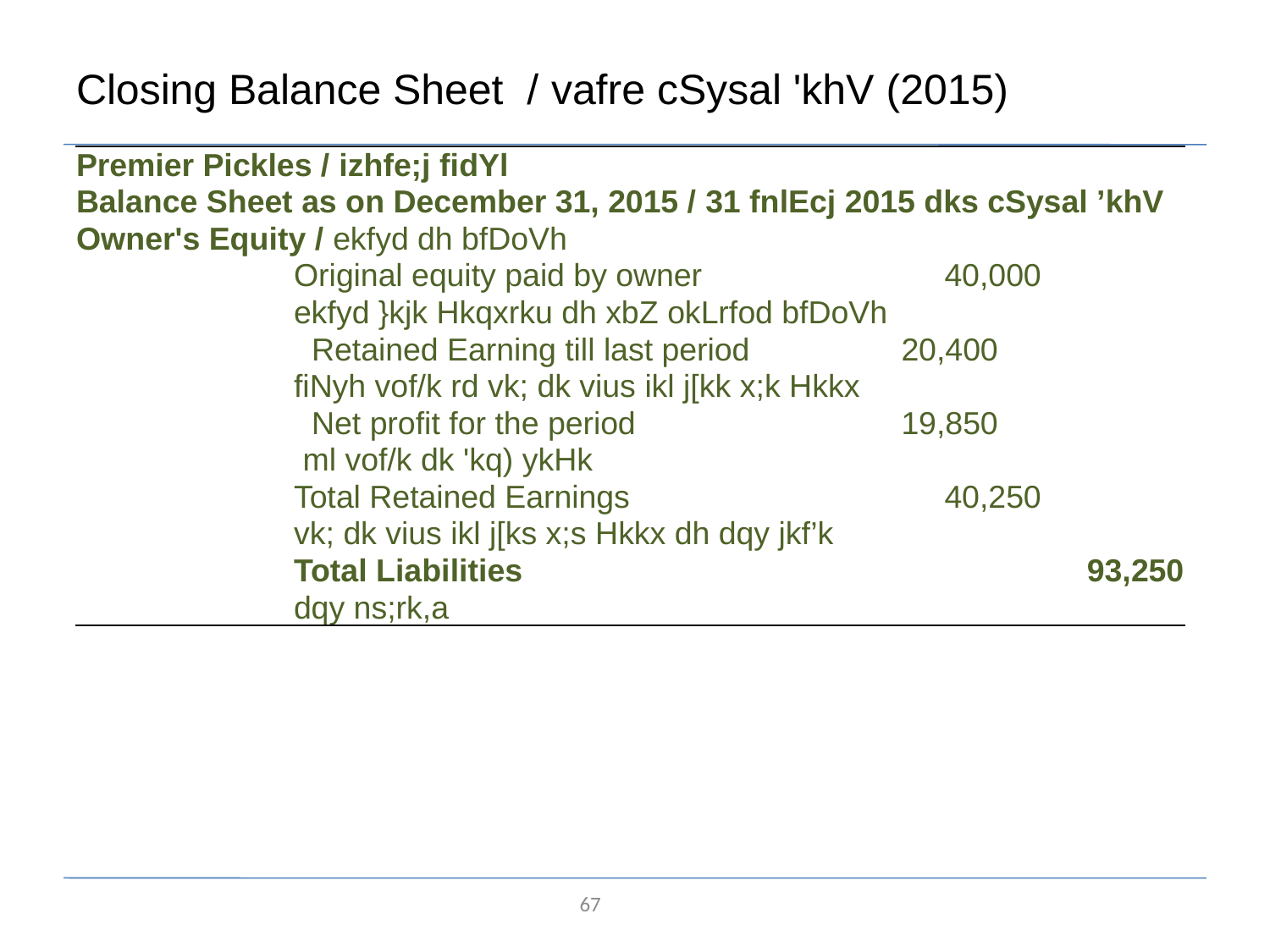

# Closing Balance Sheet  / vafre cSysal 'khV (2015)
| Premier Pickles / izhfe;j fidYl |  |  |  |
| --- | --- | --- | --- |
| Balance Sheet as on December 31, 2015 / 31 fnlEcj 2015 dks cSysal ’khV |  |  |  |
| Owner's Equity / ekfyd dh bfDoVh |  |  |  |
|  | Original equity paid by owner | 40,000 |  |
|  | ekfyd }kjk Hkqxrku dh xbZ okLrfod bfDoVh |  |  |
|  | Retained Earning till last period | 20,400 |  |
|  | fiNyh vof/k rd vk; dk vius ikl j[kk x;k Hkkx |  |  |
|  | Net profit for the period | 19,850 |  |
|  | ml vof/k dk 'kq) ykHk |  |  |
|  | Total Retained Earnings | 40,250 |  |
|  | vk; dk vius ikl j[ks x;s Hkkx dh dqy jkf’k |  |  |
|  | Total Liabilities |  | 93,250 |
|  | dqy ns;rk,a |  |  |
67